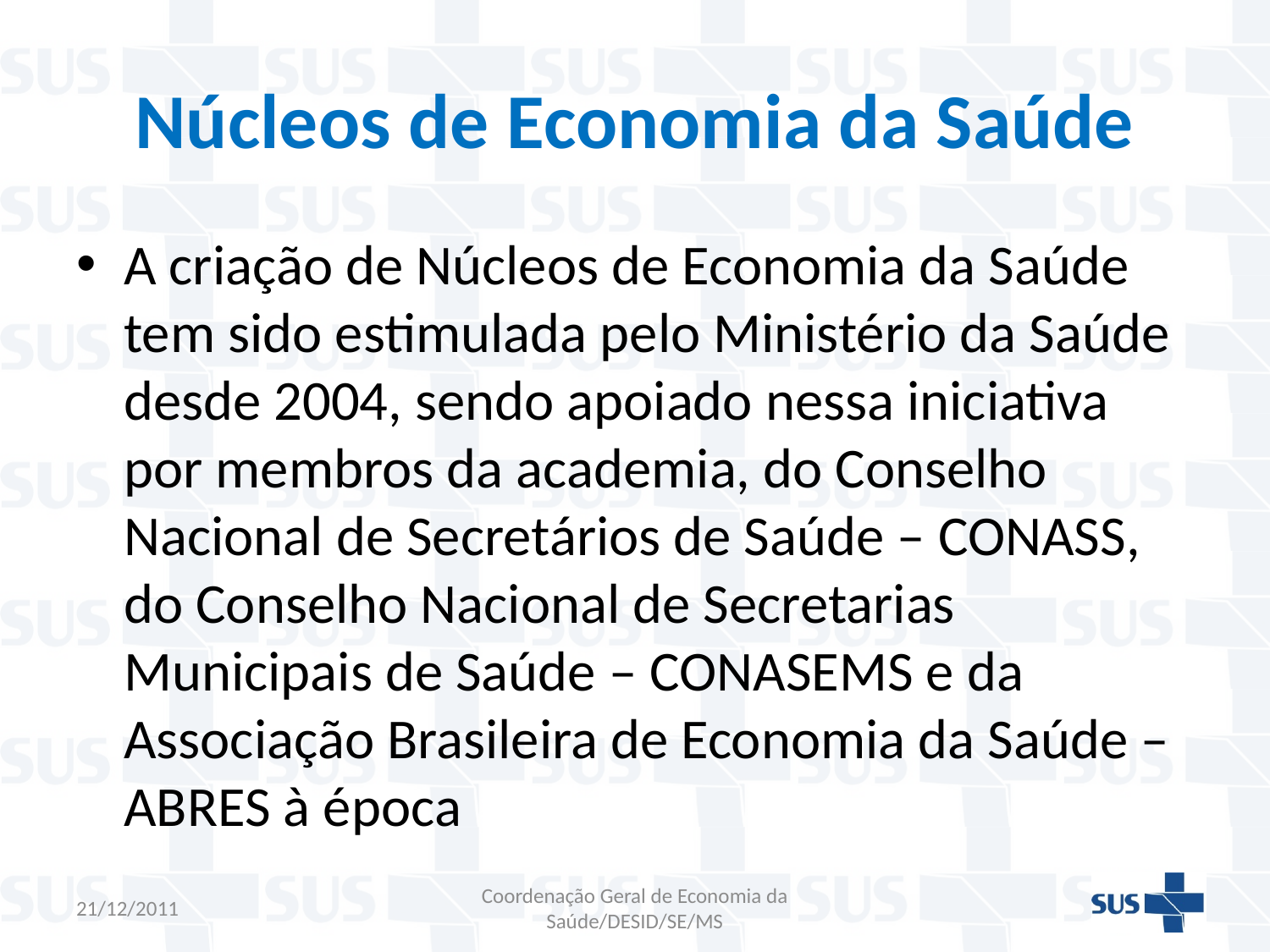

# Núcleos de Economia da Saúde
A criação de Núcleos de Economia da Saúde tem sido estimulada pelo Ministério da Saúde desde 2004, sendo apoiado nessa iniciativa por membros da academia, do Conselho Nacional de Secretários de Saúde – CONASS, do Conselho Nacional de Secretarias Municipais de Saúde – CONASEMS e da Associação Brasileira de Economia da Saúde – ABRES à época
21/12/2011